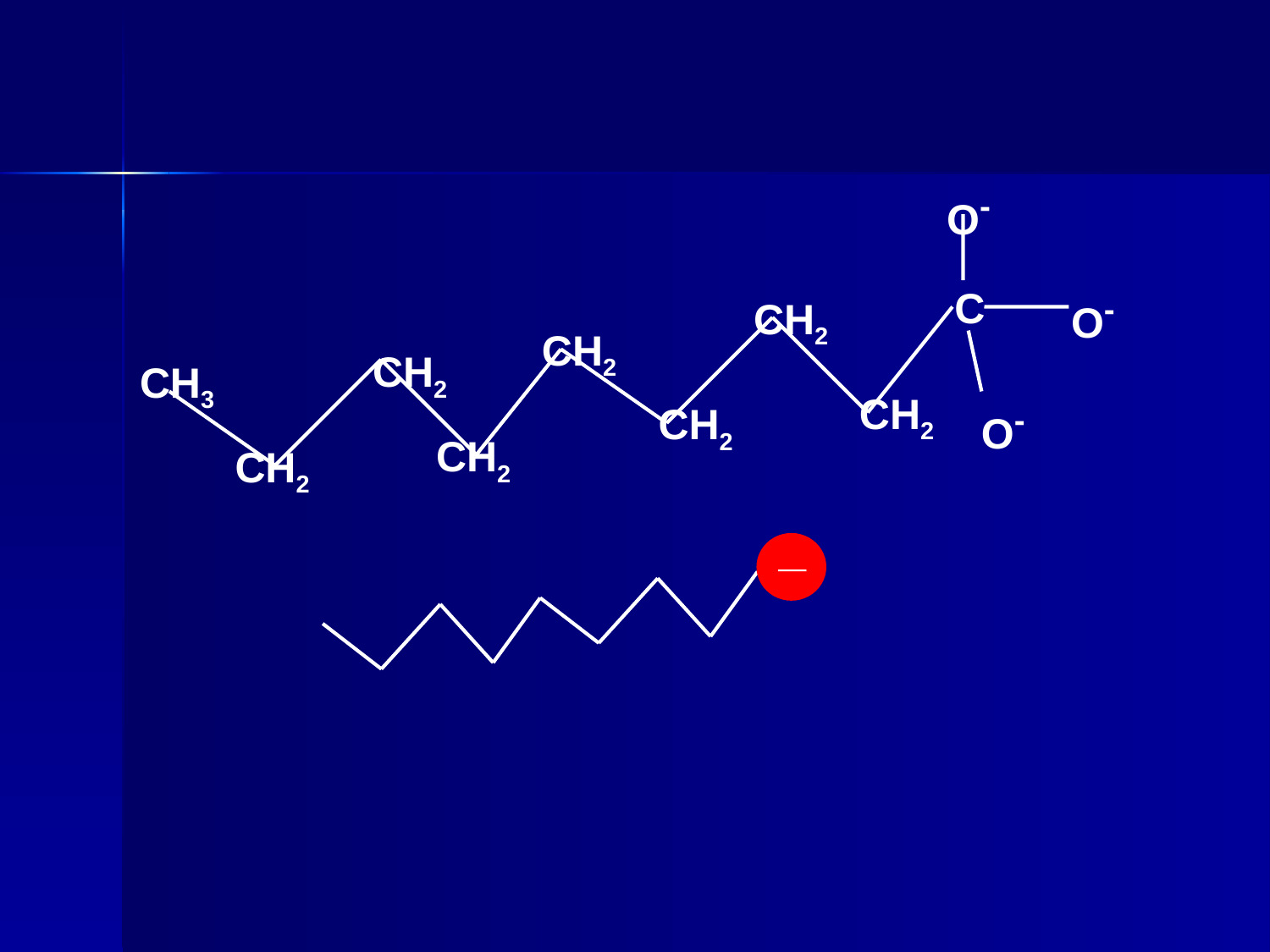

O-

C
O-
CH2

CH2

CH2
CH3

CH2
O-

CH2
CH2
CH2
_